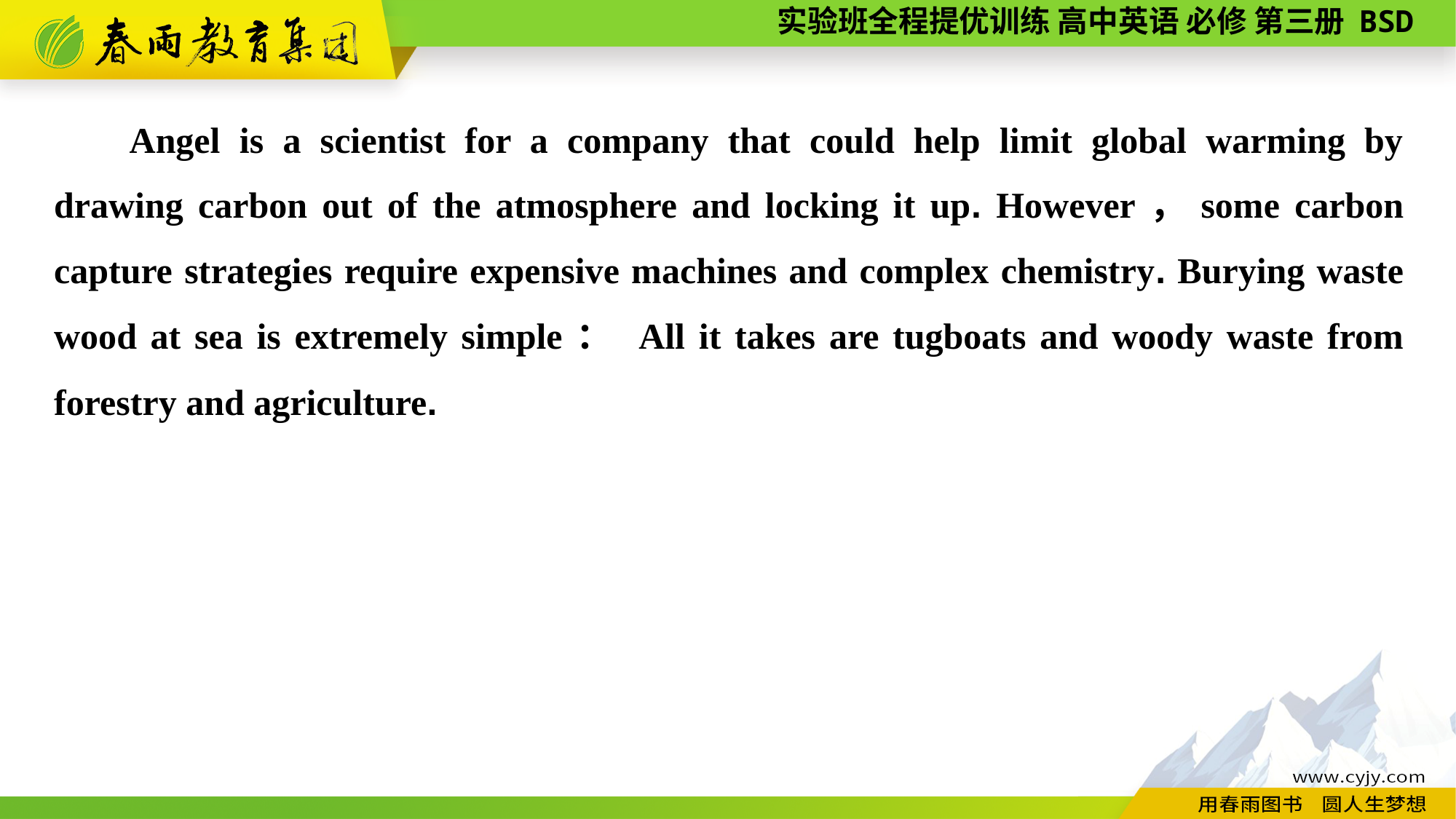

Angel is a scientist for a company that could help limit global warming by drawing carbon out of the atmosphere and locking it up. However，some carbon capture strategies require expensive machines and complex chemistry. Burying waste wood at sea is extremely simple： All it takes are tugboats and woody waste from forestry and agriculture.